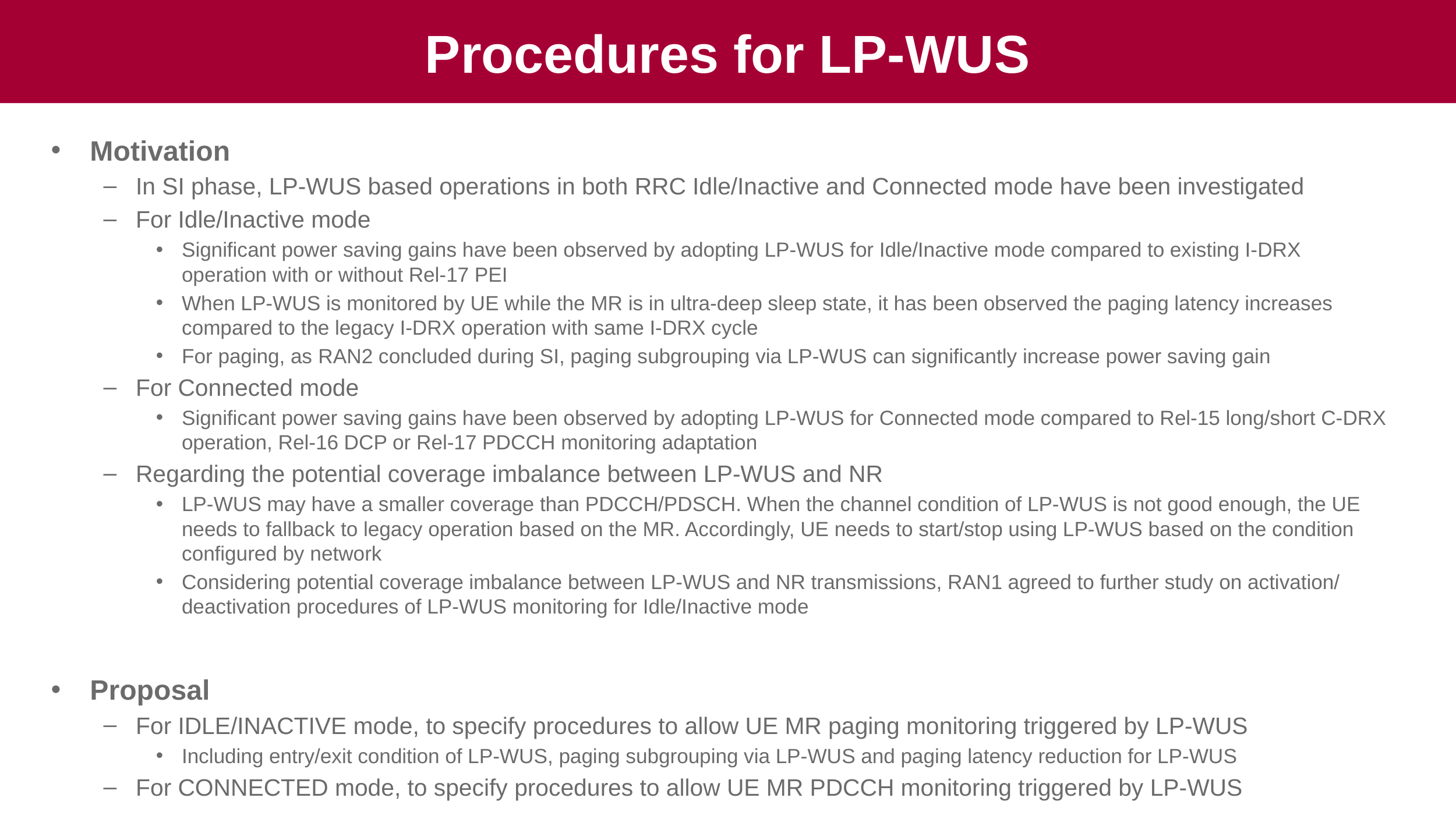

# Procedures for LP-WUS
Motivation
In SI phase, LP-WUS based operations in both RRC Idle/Inactive and Connected mode have been investigated
For Idle/Inactive mode
Significant power saving gains have been observed by adopting LP-WUS for Idle/Inactive mode compared to existing I-DRX operation with or without Rel-17 PEI
When LP-WUS is monitored by UE while the MR is in ultra-deep sleep state, it has been observed the paging latency increases compared to the legacy I-DRX operation with same I-DRX cycle
For paging, as RAN2 concluded during SI, paging subgrouping via LP-WUS can significantly increase power saving gain
For Connected mode
Significant power saving gains have been observed by adopting LP-WUS for Connected mode compared to Rel-15 long/short C-DRX operation, Rel-16 DCP or Rel-17 PDCCH monitoring adaptation
Regarding the potential coverage imbalance between LP-WUS and NR
LP-WUS may have a smaller coverage than PDCCH/PDSCH. When the channel condition of LP-WUS is not good enough, the UE needs to fallback to legacy operation based on the MR. Accordingly, UE needs to start/stop using LP-WUS based on the condition configured by network
Considering potential coverage imbalance between LP-WUS and NR transmissions, RAN1 agreed to further study on activation/deactivation procedures of LP-WUS monitoring for Idle/Inactive mode

Proposal
For IDLE/INACTIVE mode, to specify procedures to allow UE MR paging monitoring triggered by LP-WUS
Including entry/exit condition of LP-WUS, paging subgrouping via LP-WUS and paging latency reduction for LP-WUS
For CONNECTED mode, to specify procedures to allow UE MR PDCCH monitoring triggered by LP-WUS